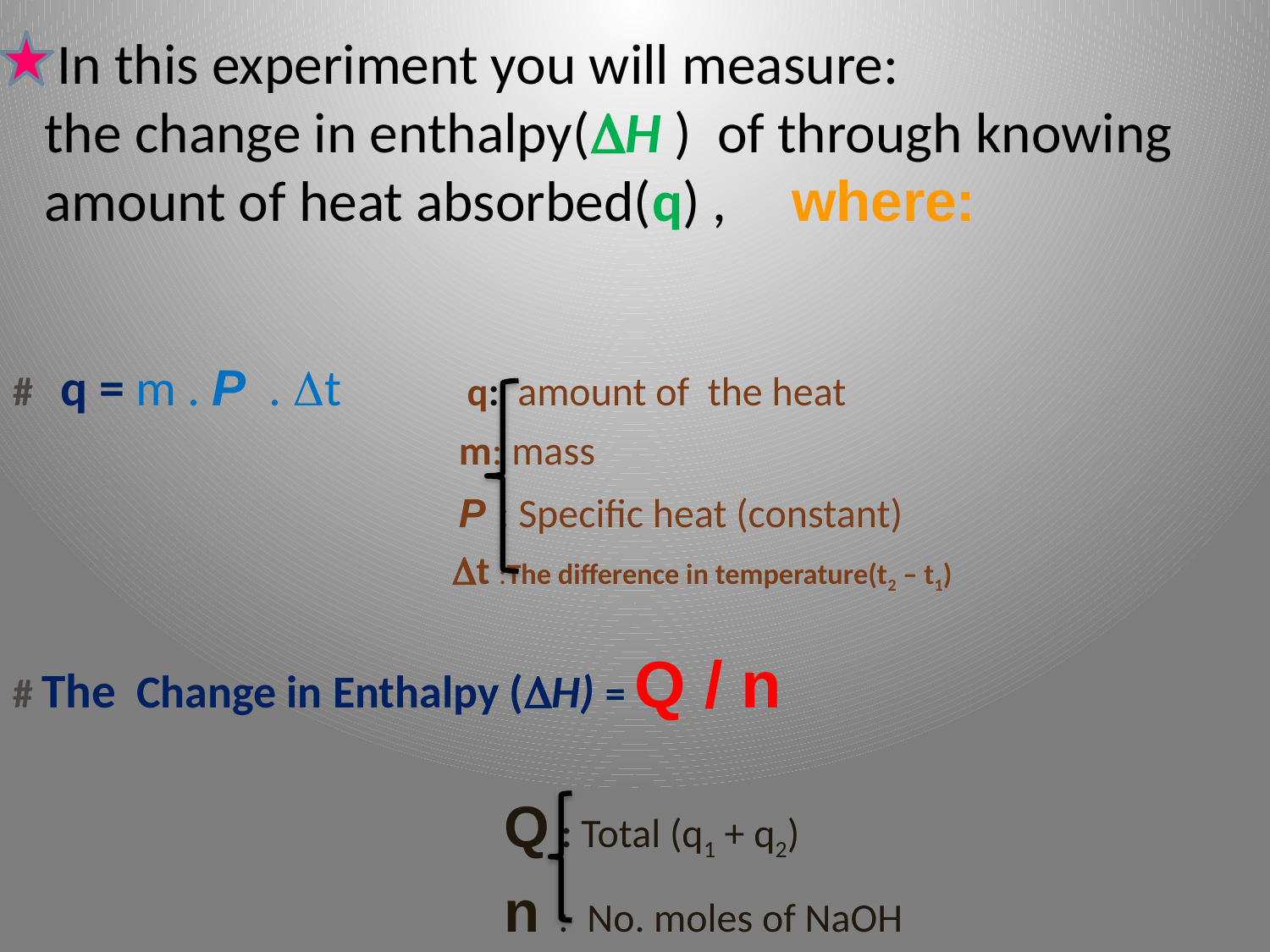

# In this experiment you will measure:                    the change in enthalpy(ΔH )  of through knowing   amount of heat absorbed(q) ,     where:

#   q = m . P  . Δt           q:  amount of  the heat
                                                 m: mass
                                                 P : Specific heat (constant)
                                                                   Δt :The difference in temperature(t2 – t1)

# The  Change in Enthalpy (ΔH) = Q / n

                                                      Q : Total (q1 + q2)
                                                      n  :  No. moles of NaOH